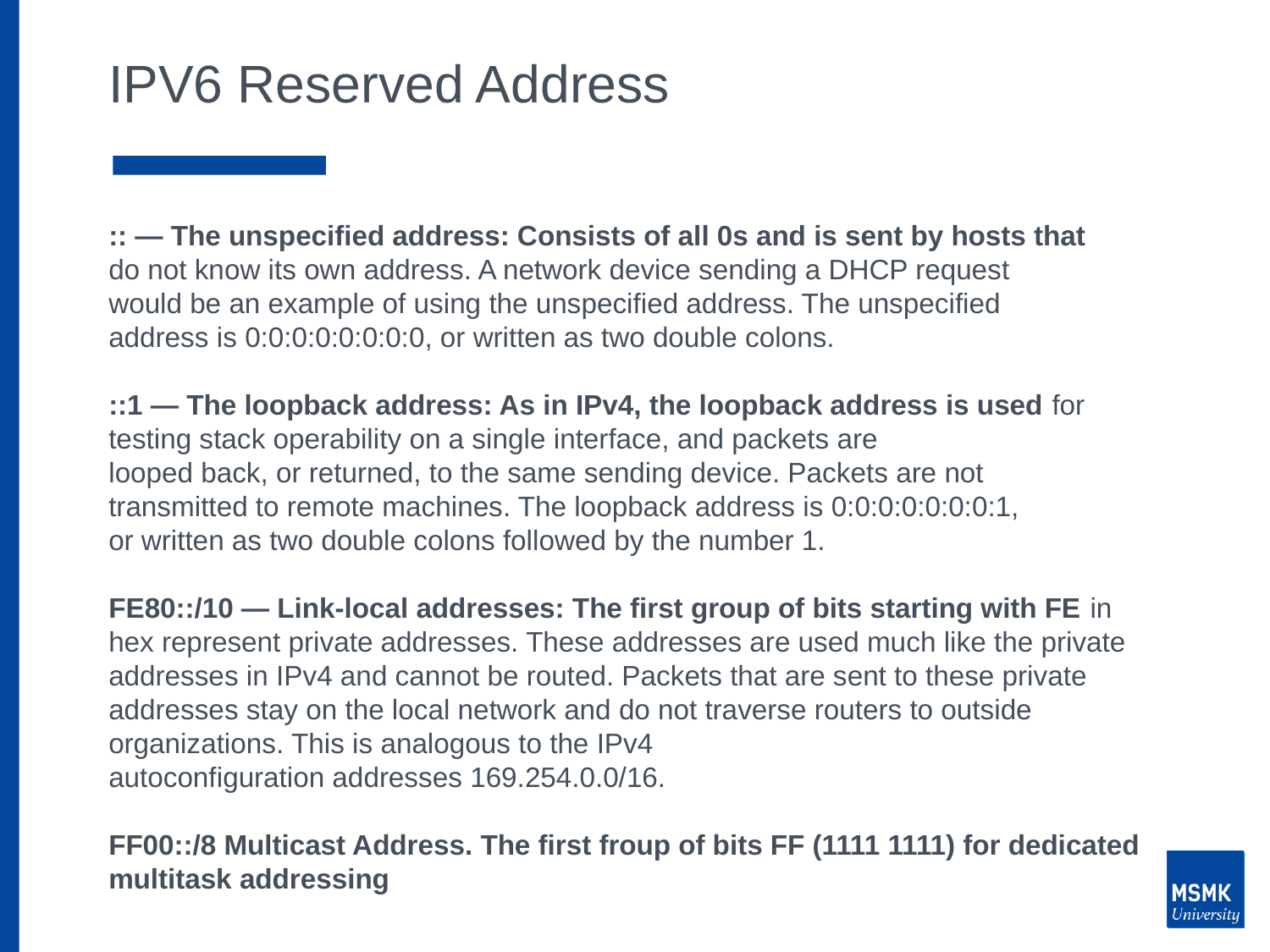

# IPV6 Reserved Address
:: — The unspecified address: Consists of all 0s and is sent by hosts that
do not know its own address. A network device sending a DHCP request
would be an example of using the unspecified address. The unspecified
address is 0:0:0:0:0:0:0:0, or written as two double colons.

::1 — The loopback address: As in IPv4, the loopback address is used for testing stack operability on a single interface, and packets are
looped back, or returned, to the same sending device. Packets are not
transmitted to remote machines. The loopback address is 0:0:0:0:0:0:0:1,
or written as two double colons followed by the number 1.

FE80::/10 — Link-local addresses: The first group of bits starting with FE in hex represent private addresses. These addresses are used much like the private addresses in IPv4 and cannot be routed. Packets that are sent to these private addresses stay on the local network and do not traverse routers to outside organizations. This is analogous to the IPv4
autoconfiguration addresses 169.254.0.0/16.

FF00::/8 Multicast Address. The first froup of bits FF (1111 1111) for dedicated multitask addressing